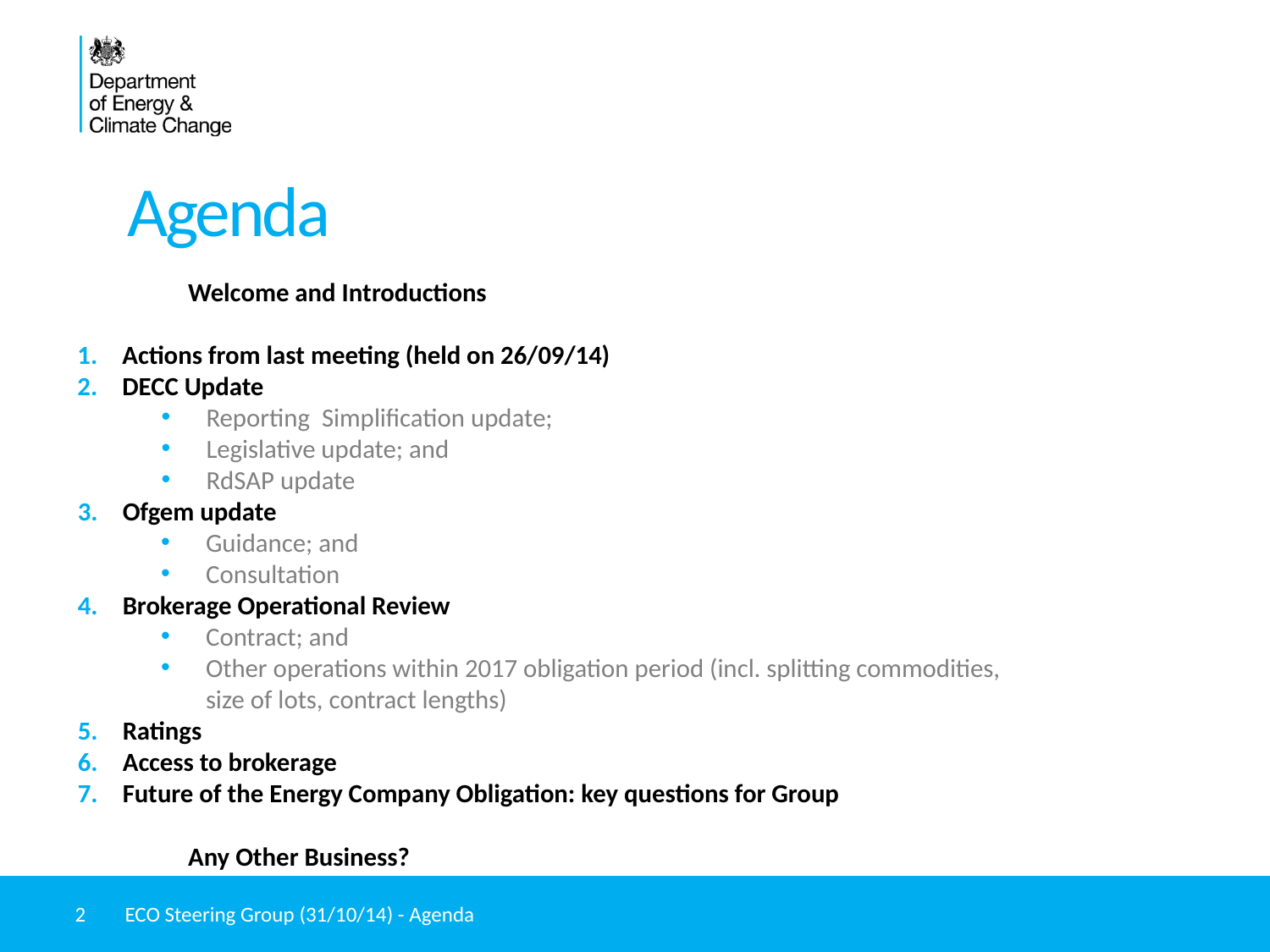

# Agenda
	Welcome and Introductions

Actions from last meeting (held on 26/09/14)
DECC Update
Reporting  Simplification update;
Legislative update; and
RdSAP update
Ofgem update
Guidance; and
Consultation
Brokerage Operational Review
Contract; and
Other operations within 2017 obligation period (incl. splitting commodities,                            size of lots, contract lengths)
Ratings
Access to brokerage
Future of the Energy Company Obligation: key questions for Group

	Any Other Business?
2
ECO Steering Group (31/10/14) - Agenda